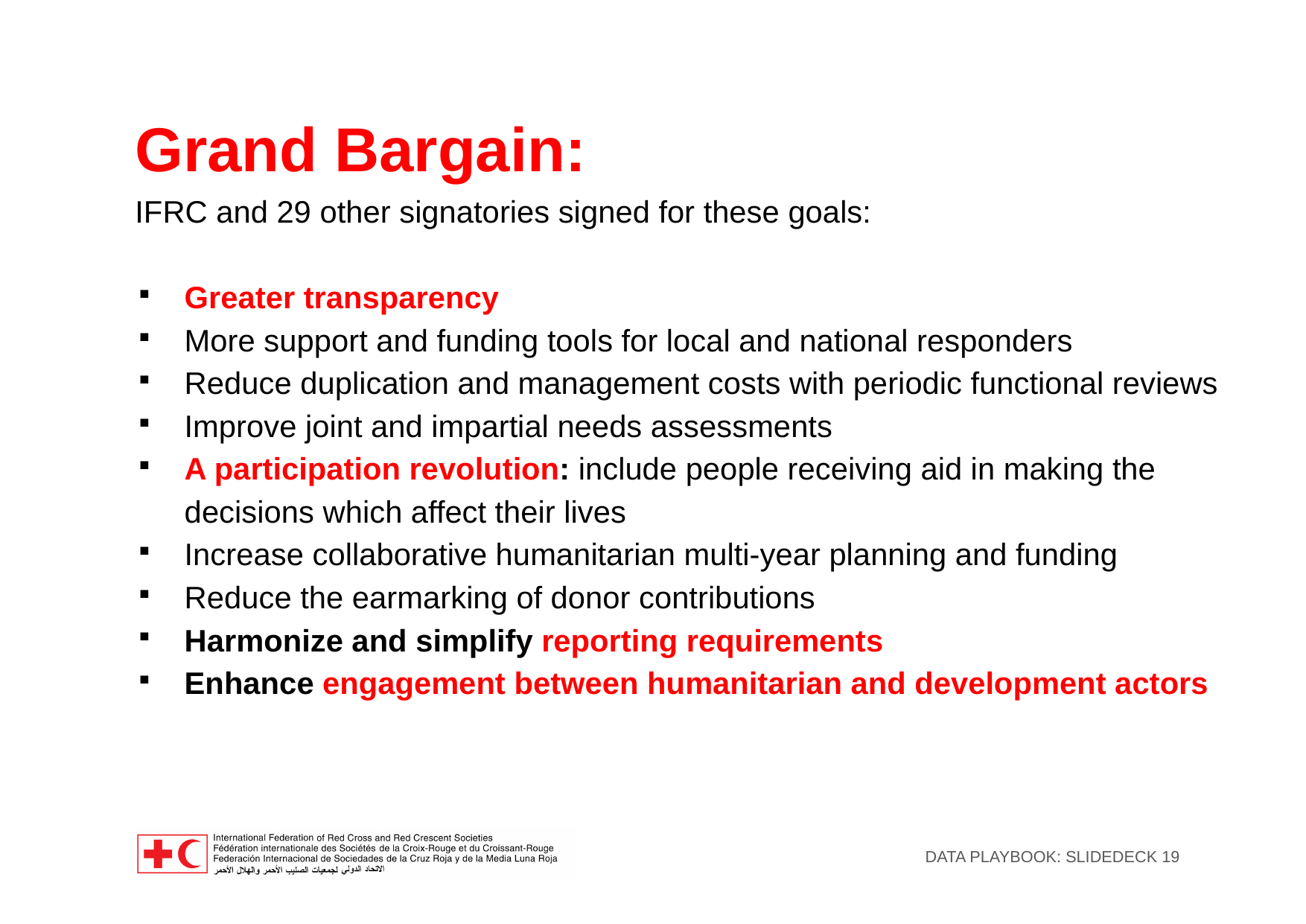

Grand Bargain:
IFRC and 29 other signatories signed for these goals:

Greater transparency
More support and funding tools for local and national responders
Reduce duplication and management costs with periodic functional reviews
Improve joint and impartial needs assessments
A participation revolution: include people receiving aid in making the decisions which affect their lives
Increase collaborative humanitarian multi-year planning and funding
Reduce the earmarking of donor contributions
Harmonize and simplify reporting requirements
Enhance engagement between humanitarian and development actors